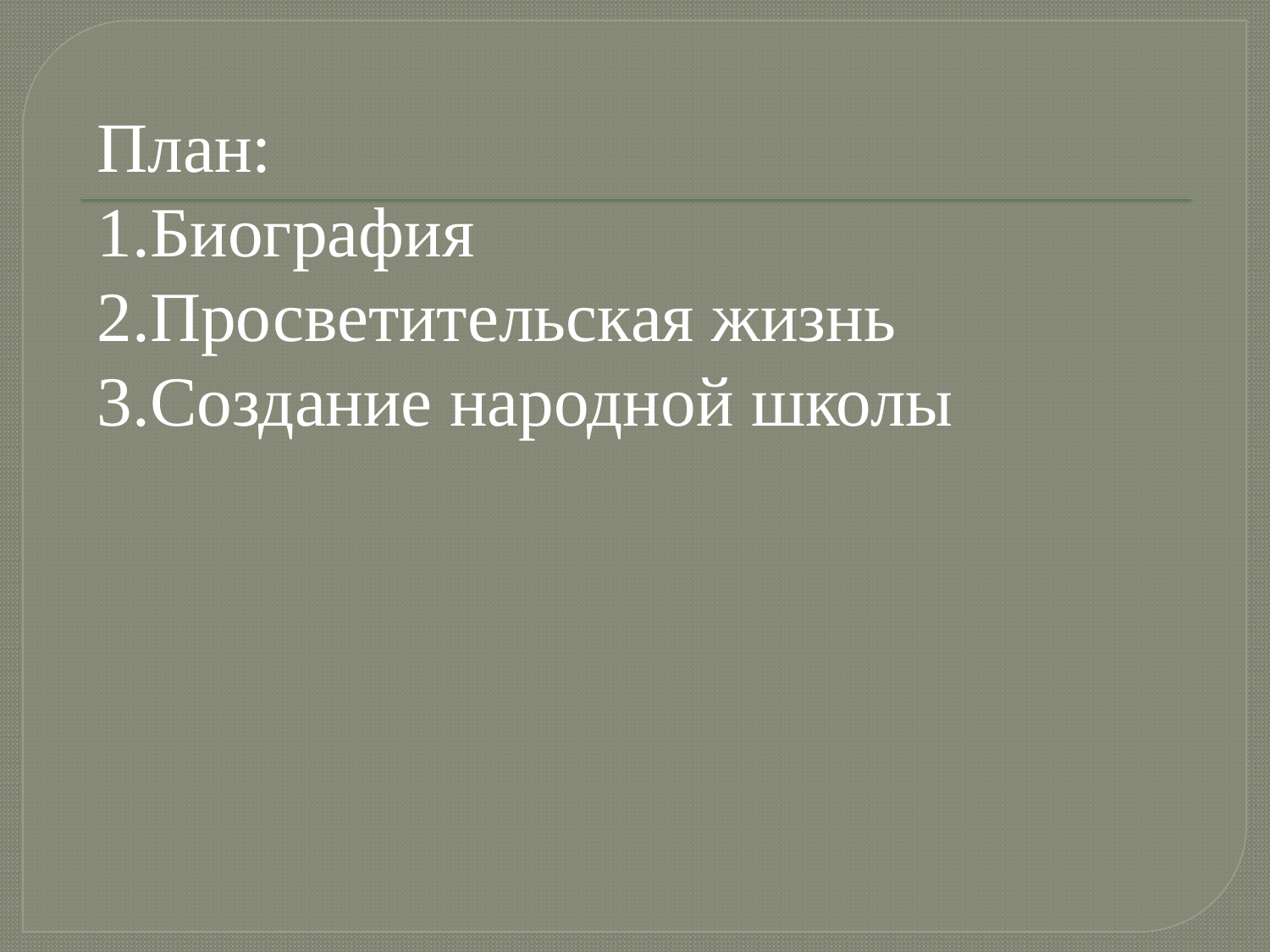

План:
Биография
Просветительская жизнь
Создание народной школы